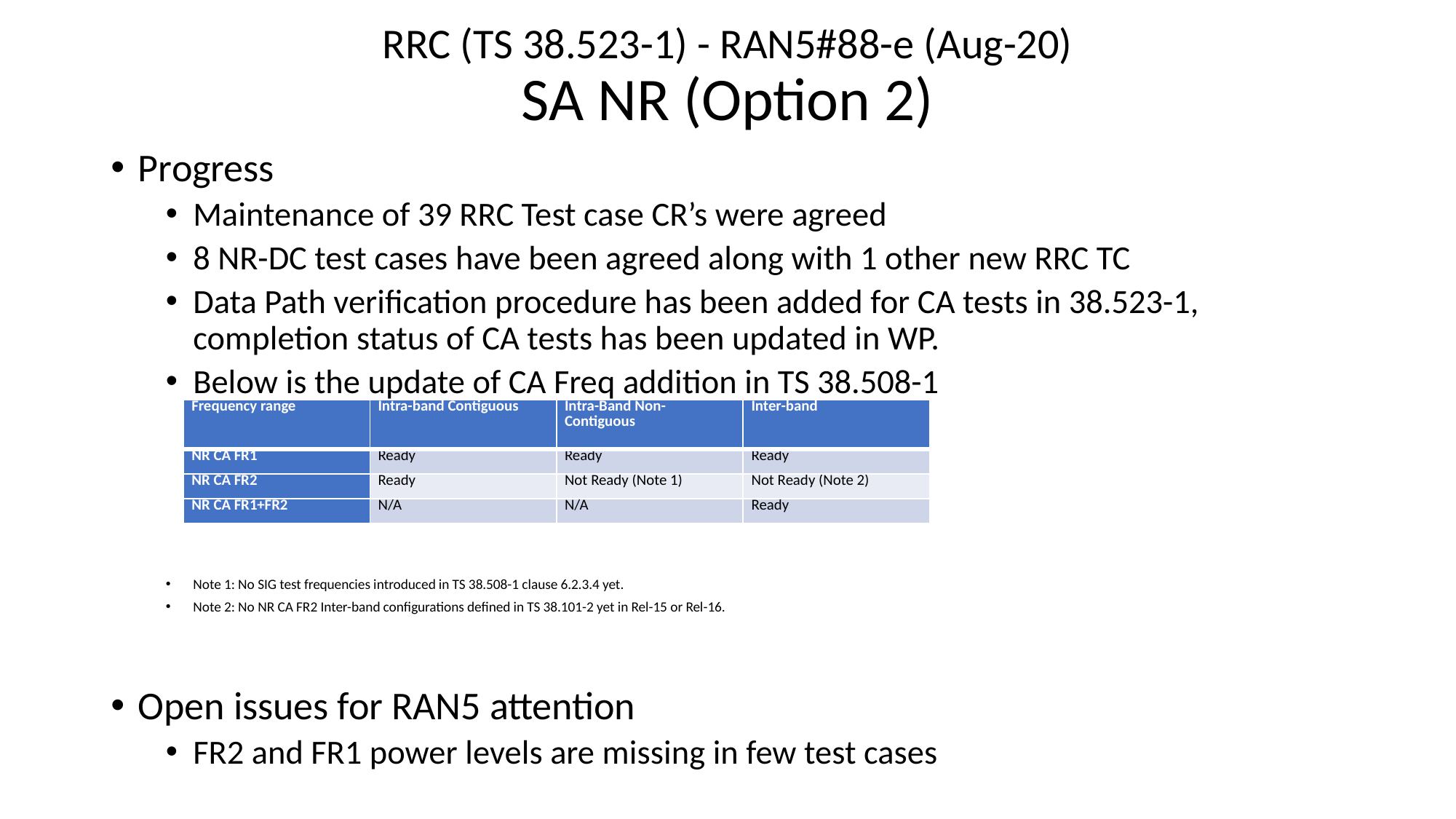

# RRC (TS 38.523-1) - RAN5#88-e (Aug-20) SA NR (Option 2)
Progress
Maintenance of 39 RRC Test case CR’s were agreed
8 NR-DC test cases have been agreed along with 1 other new RRC TC
Data Path verification procedure has been added for CA tests in 38.523-1, completion status of CA tests has been updated in WP.
Below is the update of CA Freq addition in TS 38.508-1

Note 1: No SIG test frequencies introduced in TS 38.508-1 clause 6.2.3.4 yet.
Note 2: No NR CA FR2 Inter-band configurations defined in TS 38.101-2 yet in Rel-15 or Rel-16.

Open issues for RAN5 attention
FR2 and FR1 power levels are missing in few test cases
| Frequency range | Intra-band Contiguous | Intra-Band Non-Contiguous | Inter-band |
| --- | --- | --- | --- |
| NR CA FR1 | Ready | Ready | Ready |
| NR CA FR2 | Ready | Not Ready (Note 1) | Not Ready (Note 2) |
| NR CA FR1+FR2 | N/A | N/A | Ready |